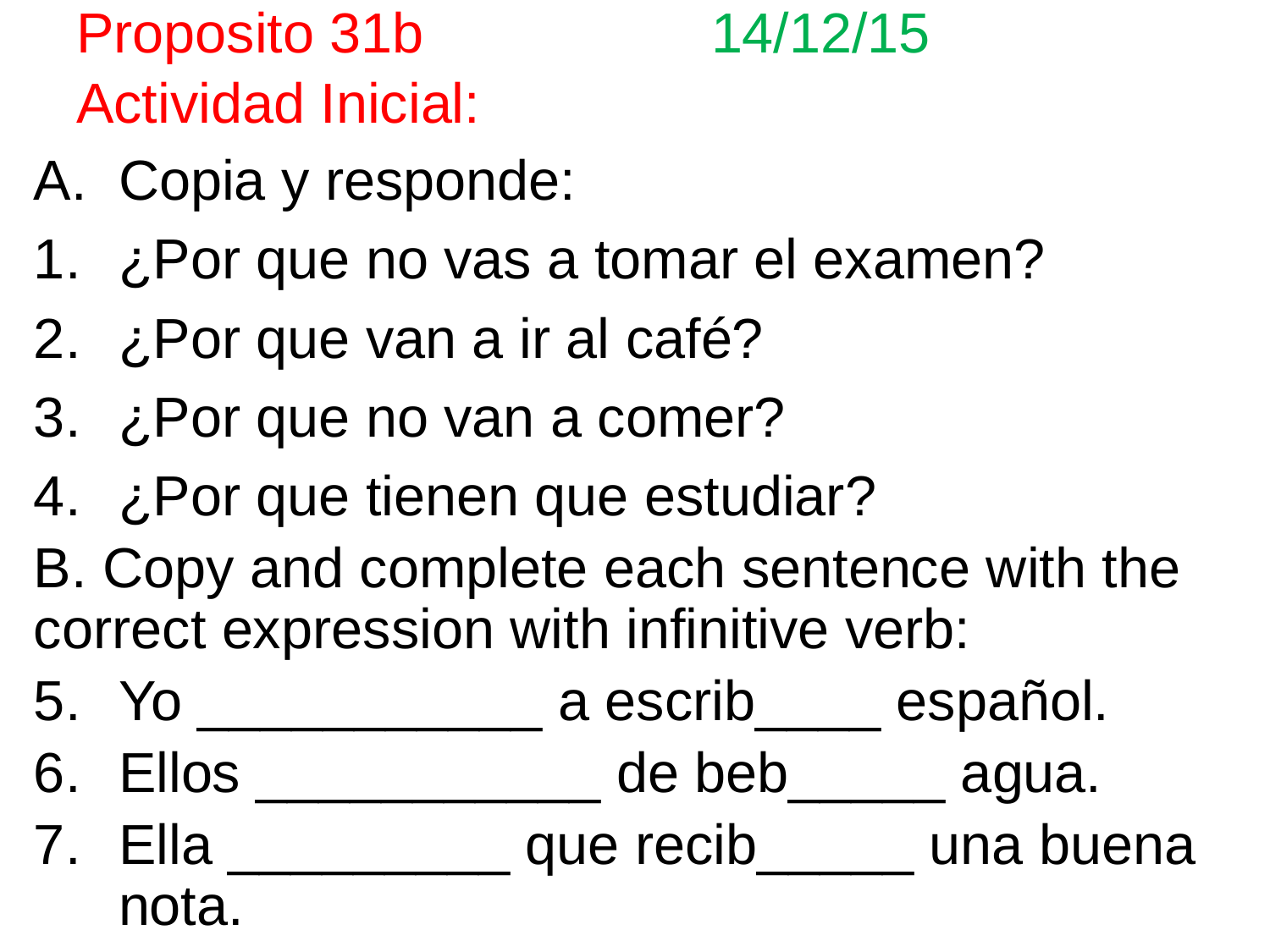

# Proposito 31b			14/12/15 Actividad Inicial:
Copia y responde:
¿Por que no vas a tomar el examen?
¿Por que van a ir al café?
¿Por que no van a comer?
¿Por que tienen que estudiar?
B. Copy and complete each sentence with the correct expression with infinitive verb:
Yo ___________ a escrib____ español.
Ellos ___________ de beb_____ agua.
Ella _________ que recib_____ una buena nota.